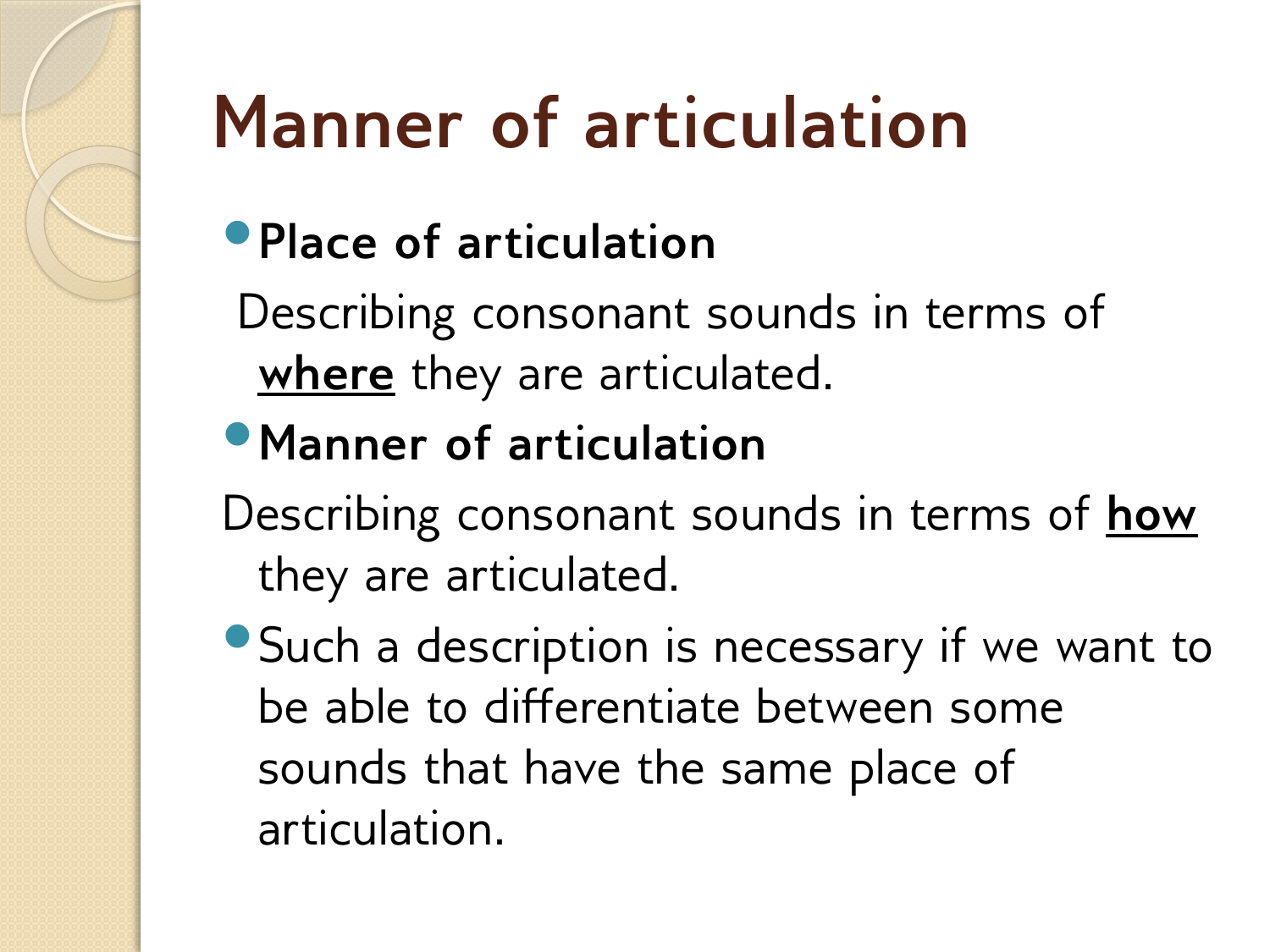

# Manner of articulation
Place of articulation
 Describing consonant sounds in terms of where they are articulated.
Manner of articulation
Describing consonant sounds in terms of how they are articulated.
Such a description is necessary if we want to be able to differentiate between some sounds that have the same place of articulation.